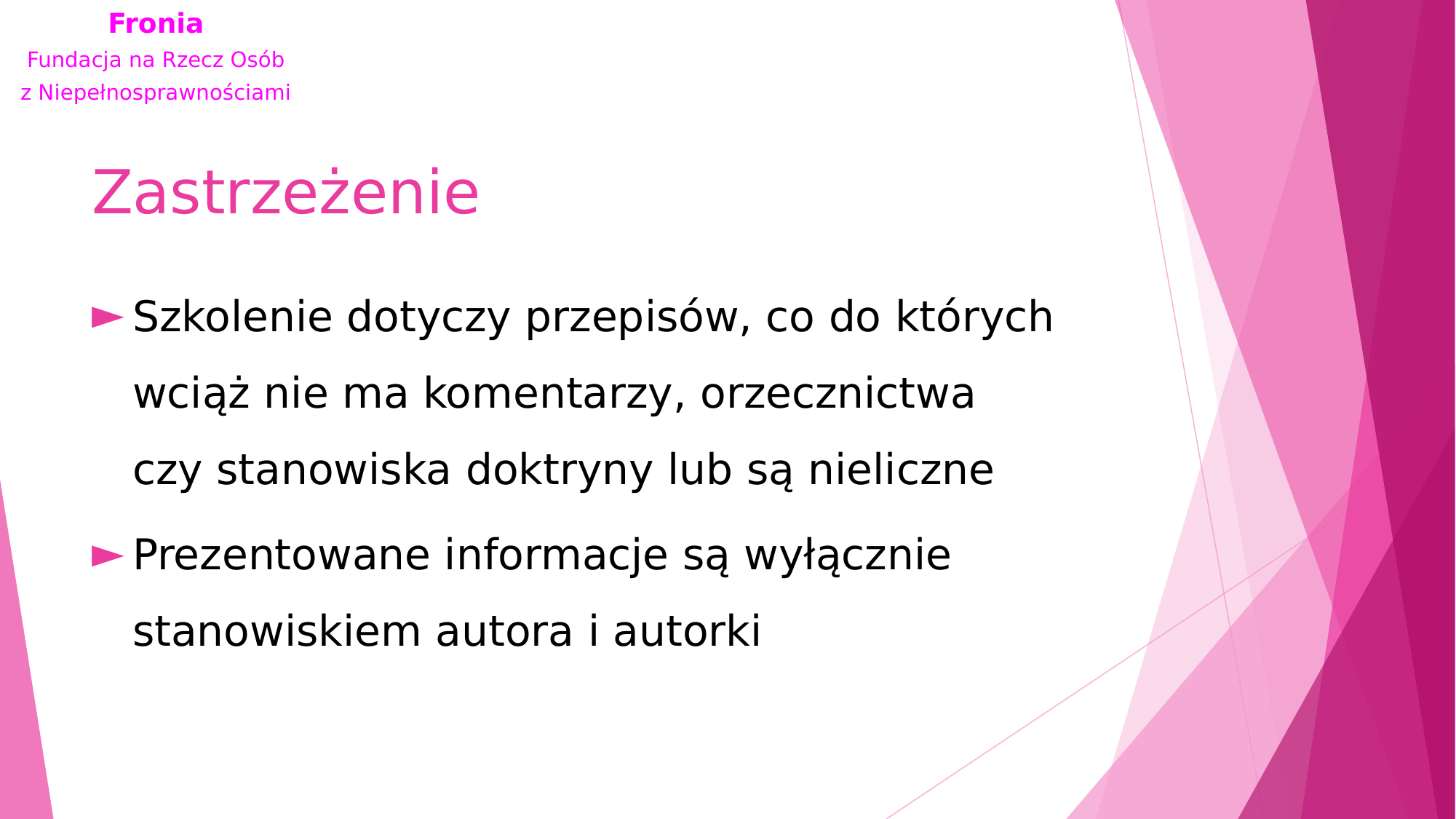

# Zastrzeżenie
Szkolenie dotyczy przepisów, co do których wciąż nie ma komentarzy, orzecznictwa czy stanowiska doktryny lub są nieliczne
Prezentowane informacje są wyłącznie stanowiskiem autora i autorki